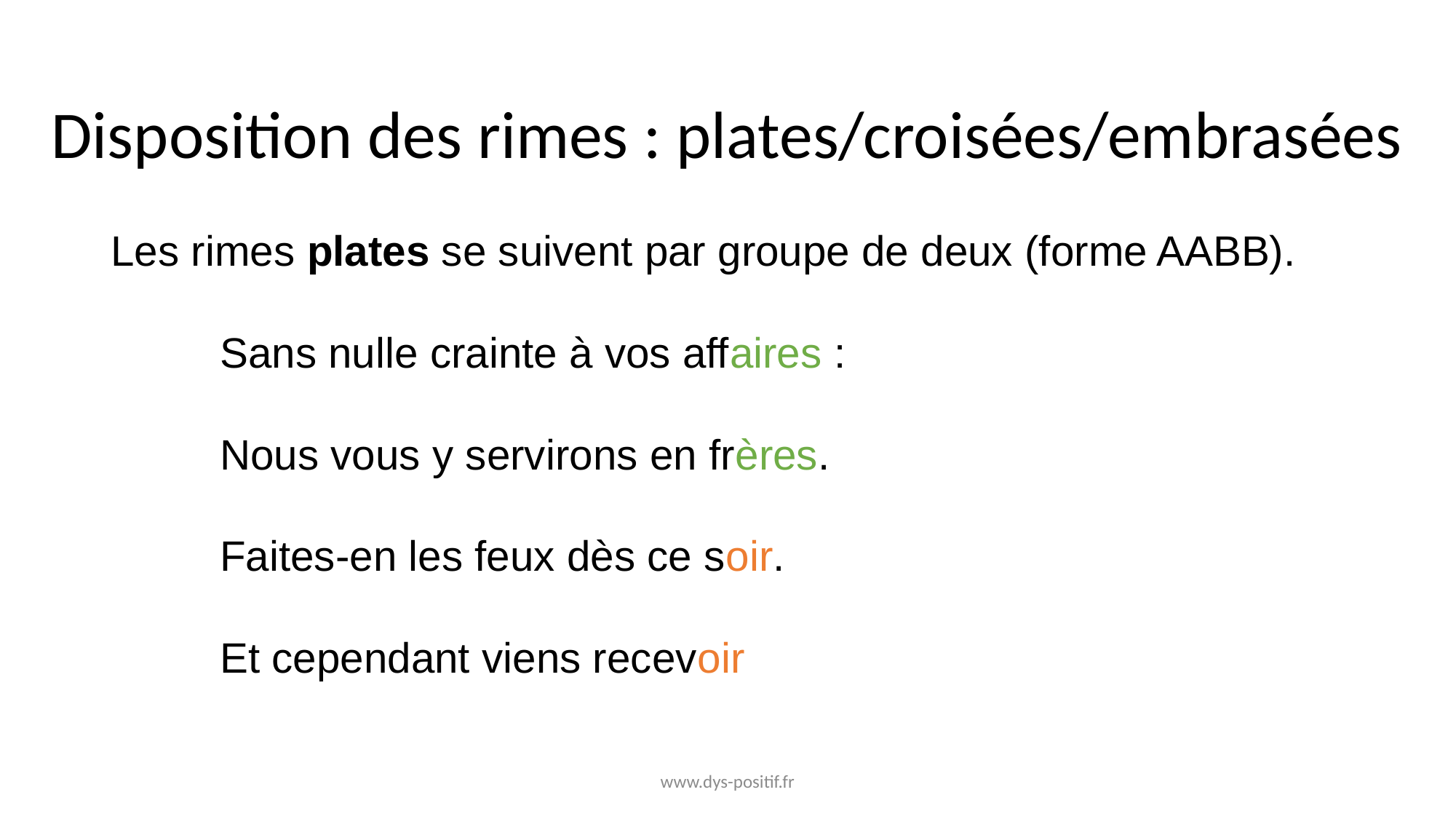

# Disposition des rimes : plates/croisées/embrasées
Les rimes plates se suivent par groupe de deux (forme AABB).
	Sans nulle crainte à vos affaires :
	Nous vous y servirons en frères.
	Faites-en les feux dès ce soir.
	Et cependant viens recevoir

www.dys-positif.fr